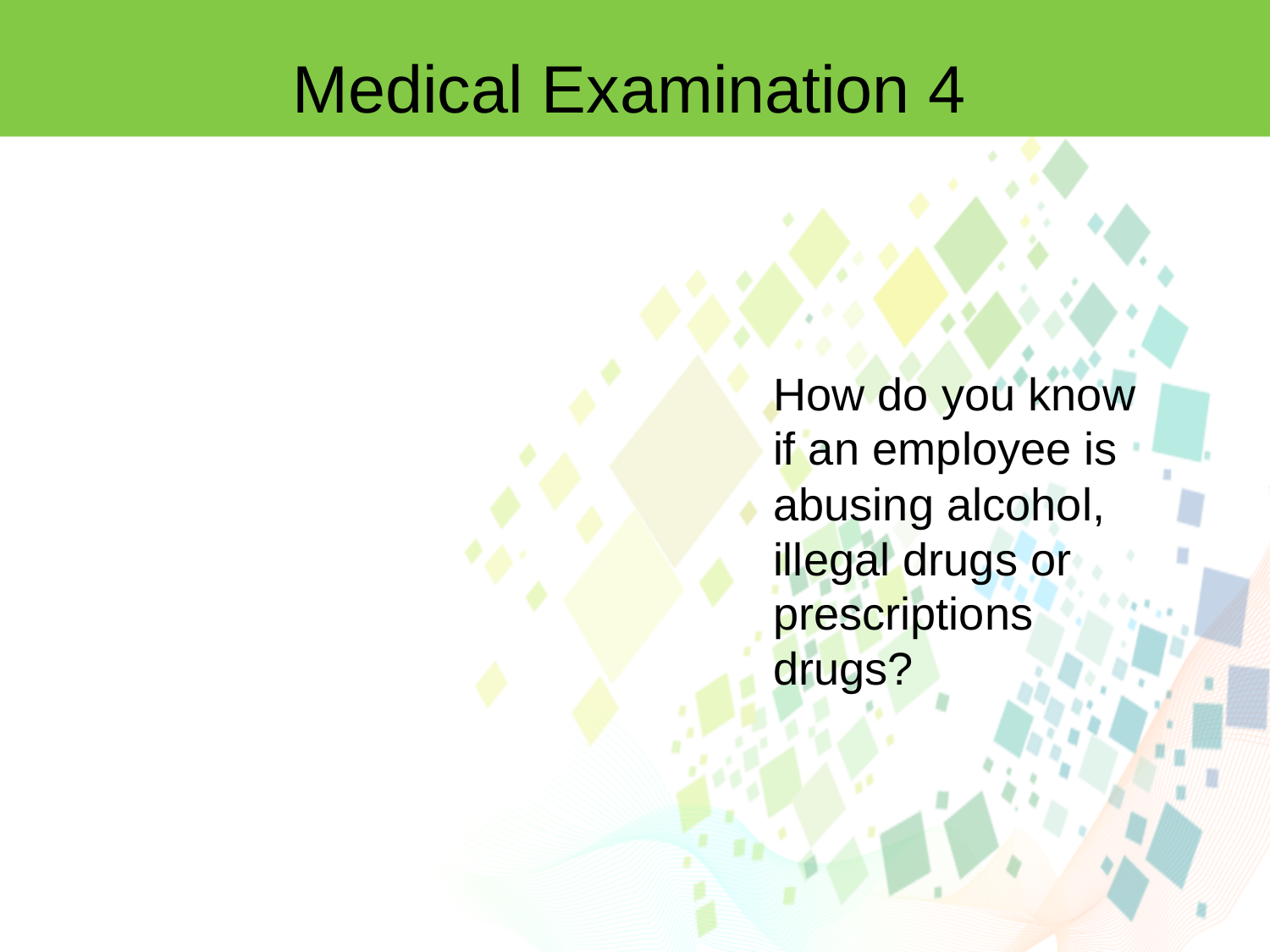

Medical Examination 4
How do you know if an employee is abusing alcohol, illegal drugs or prescriptions drugs?